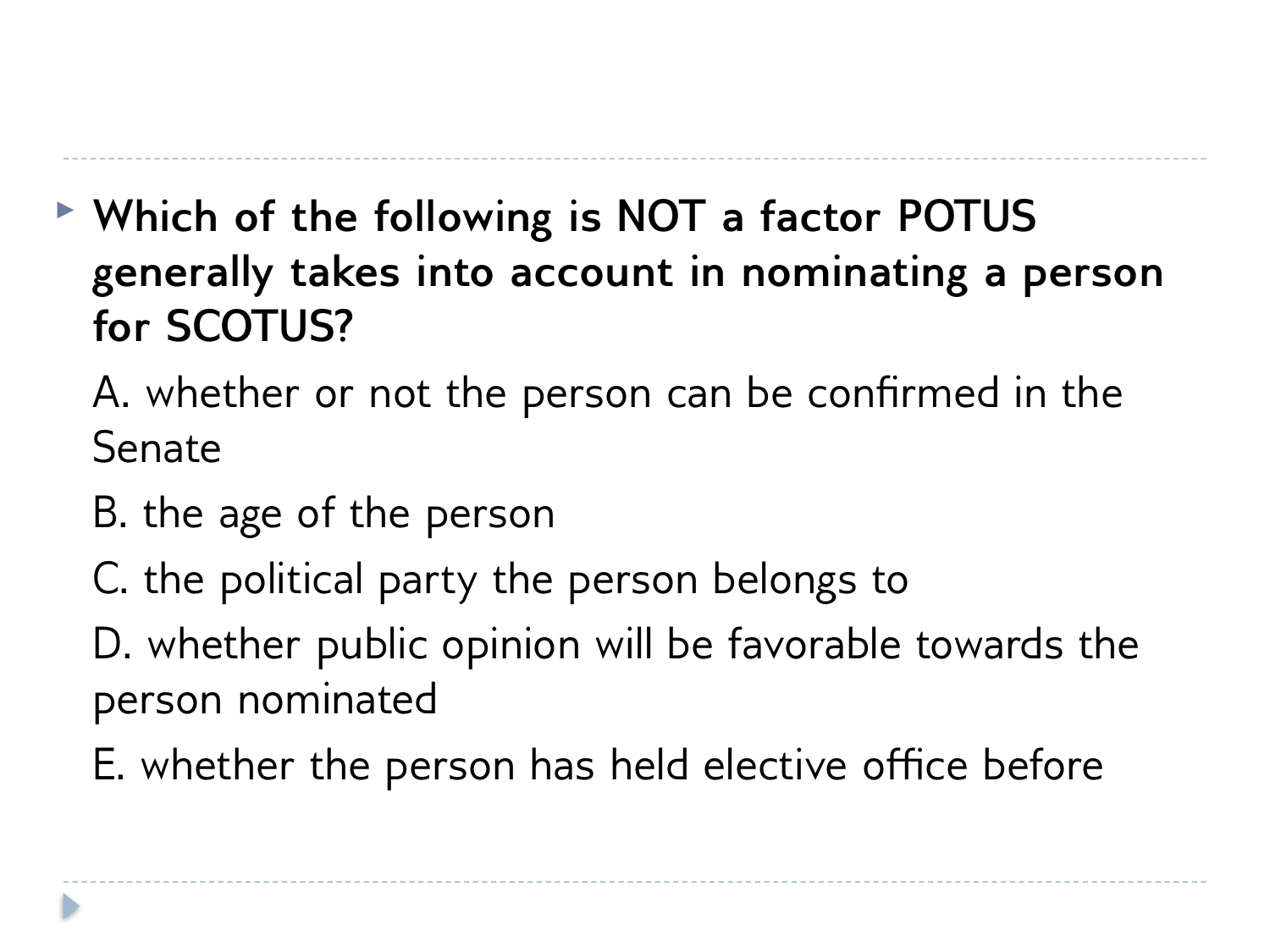

Which of the following is NOT a factor POTUS generally takes into account in nominating a person for SCOTUS?
	A. whether or not the person can be confirmed in the Senate
	B. the age of the person
	C. the political party the person belongs to
	D. whether public opinion will be favorable towards the person nominated
	E. whether the person has held elective office before